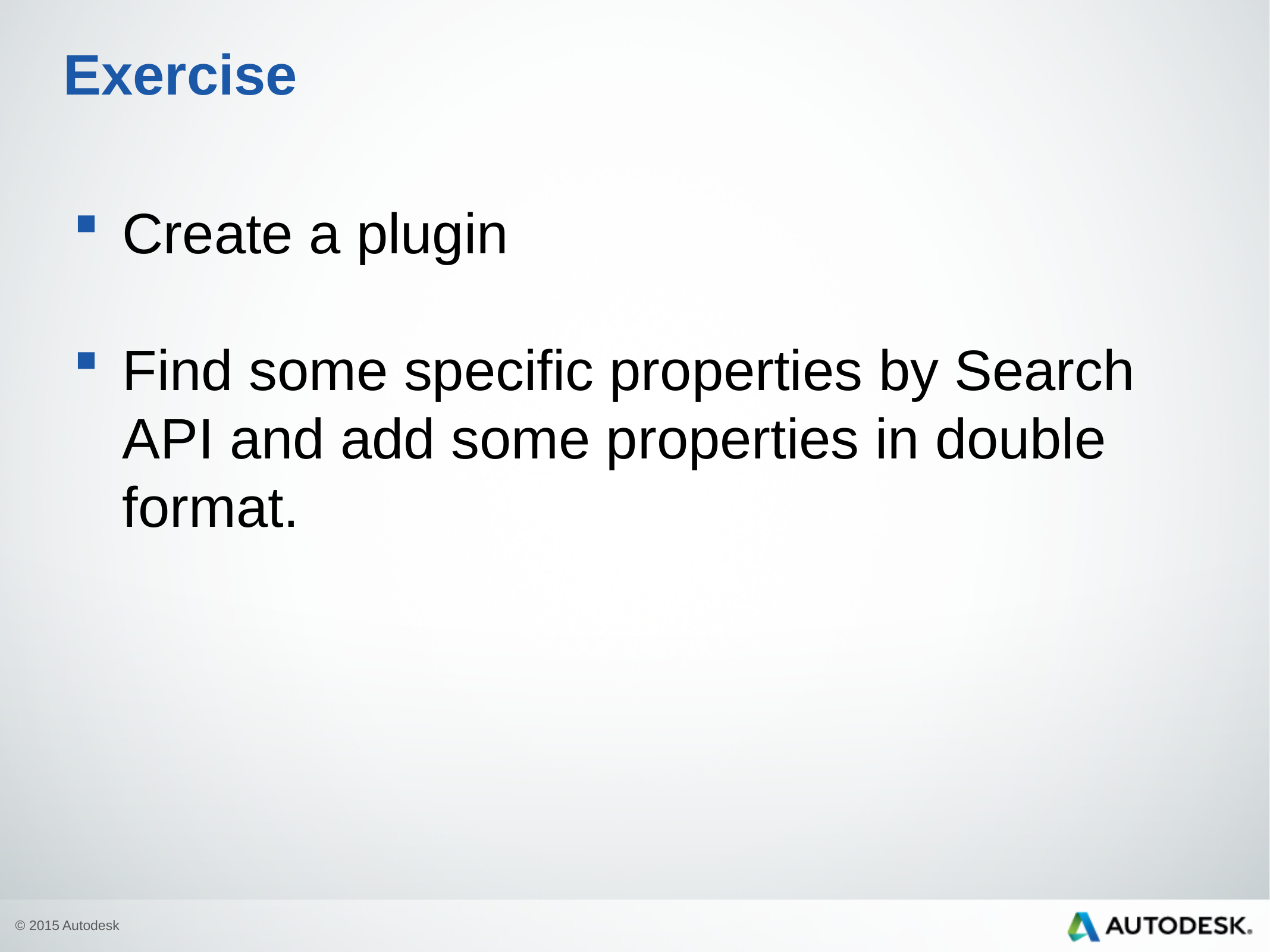

# Exercise
Create a plugin

Find some specific properties by Search API and add some properties in double format.